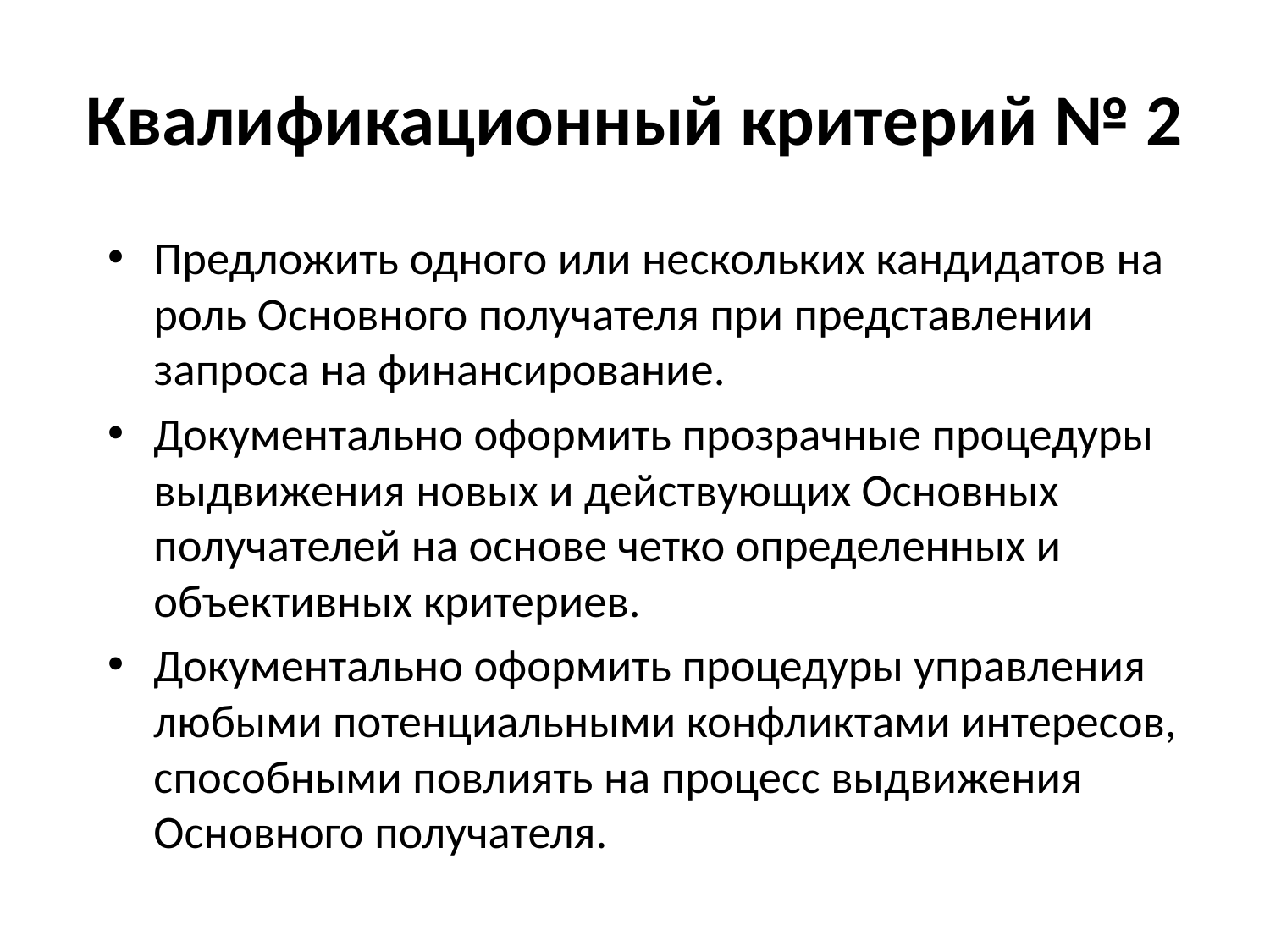

# Квалификационный критерий № 2
Предложить одного или нескольких кандидатов на роль Основного получателя при представлении запроса на финансирование.
Документально оформить прозрачные процедуры выдвижения новых и действующих Основных получателей на основе четко определенных и объективных критериев.
Документально оформить процедуры управления любыми потенциальными конфликтами интересов, способными повлиять на процесс выдвижения Основного получателя.